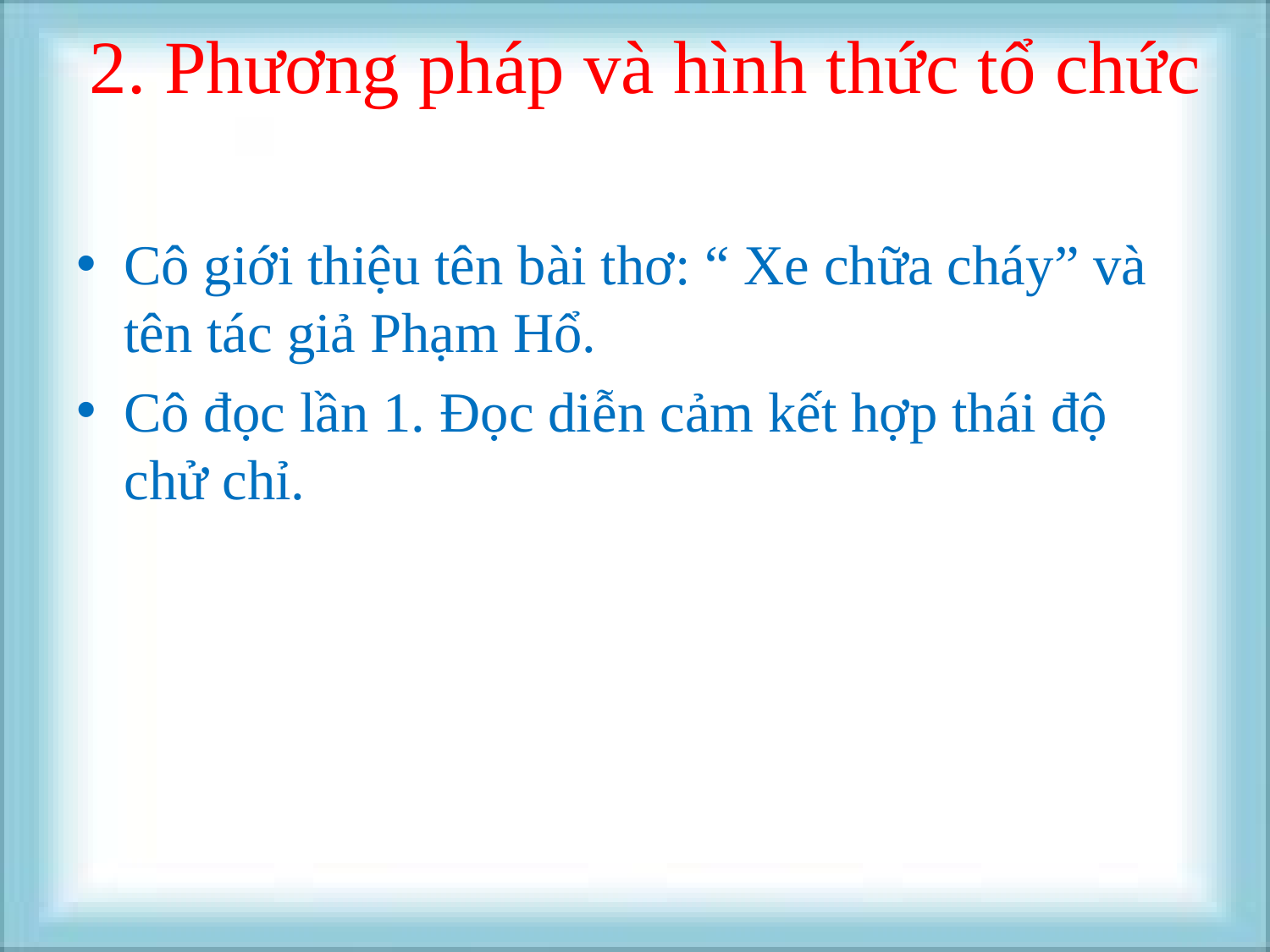

# 2. Phương pháp và hình thức tổ chức
Cô giới thiệu tên bài thơ: “ Xe chữa cháy” và tên tác giả Phạm Hổ.
Cô đọc lần 1. Đọc diễn cảm kết hợp thái độ chử chỉ.